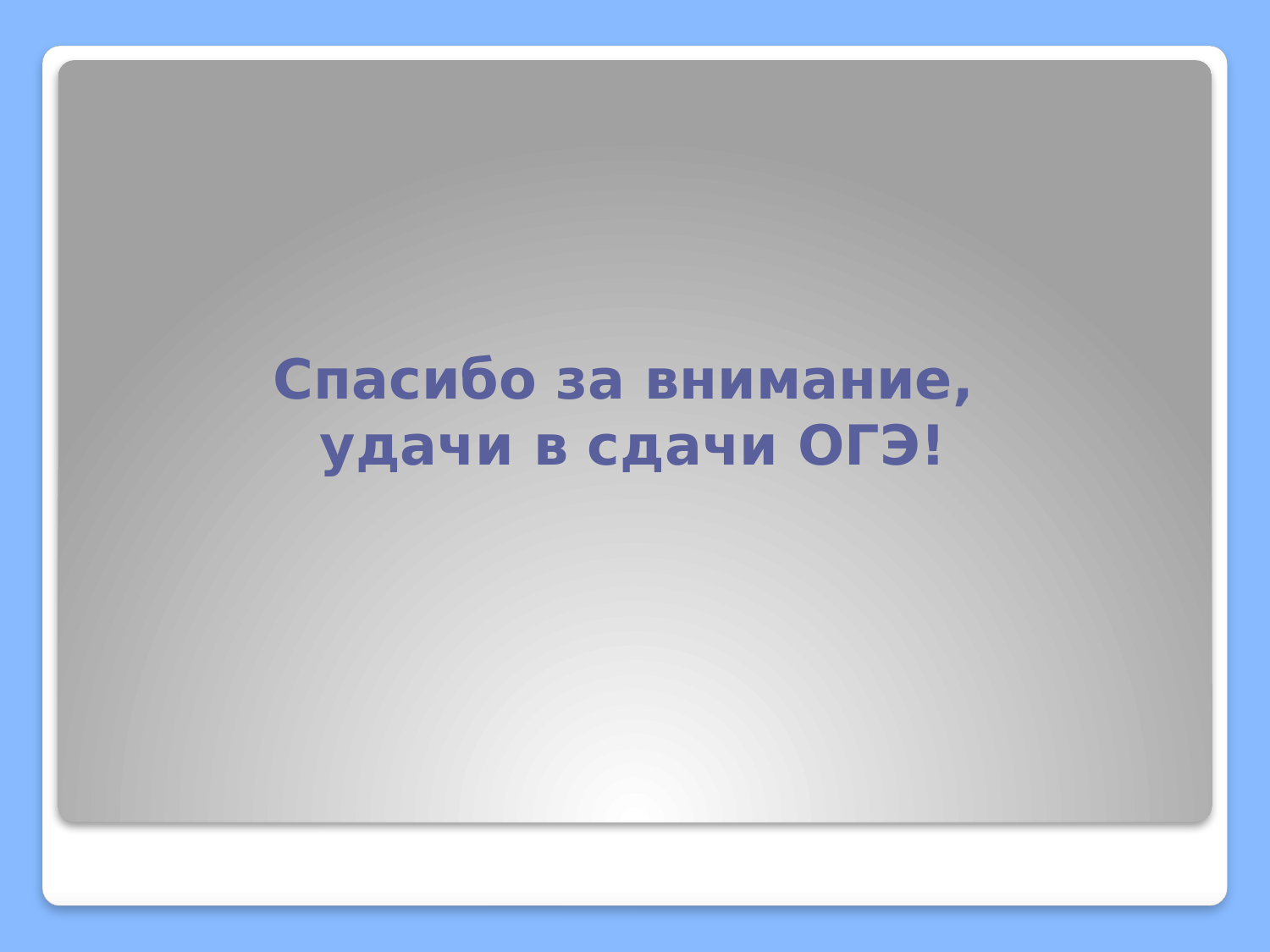

# Спасибо за внимание, удачи в сдачи ОГЭ!